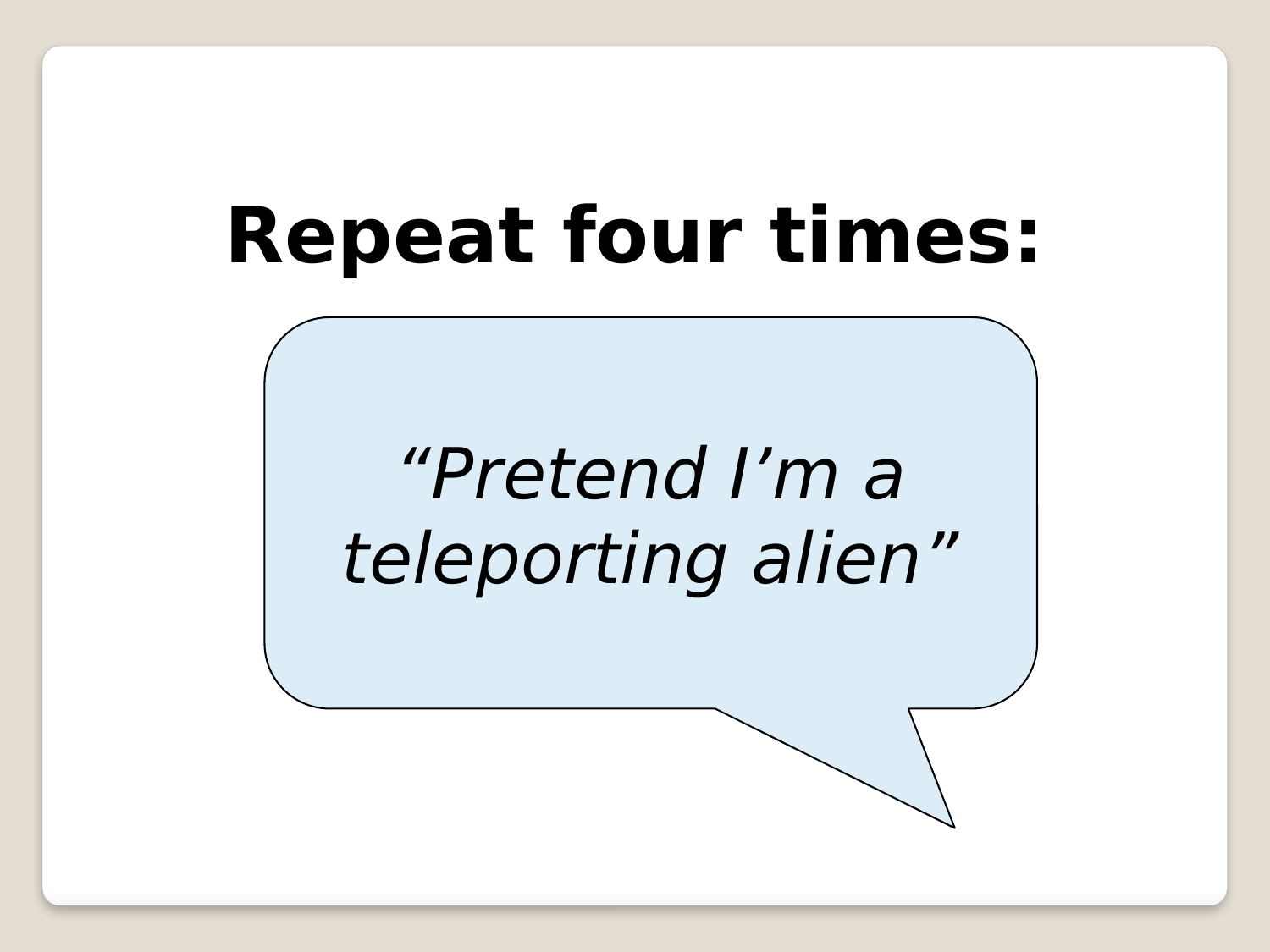

Repeat four times:
“Pretend I’m a teleporting alien”